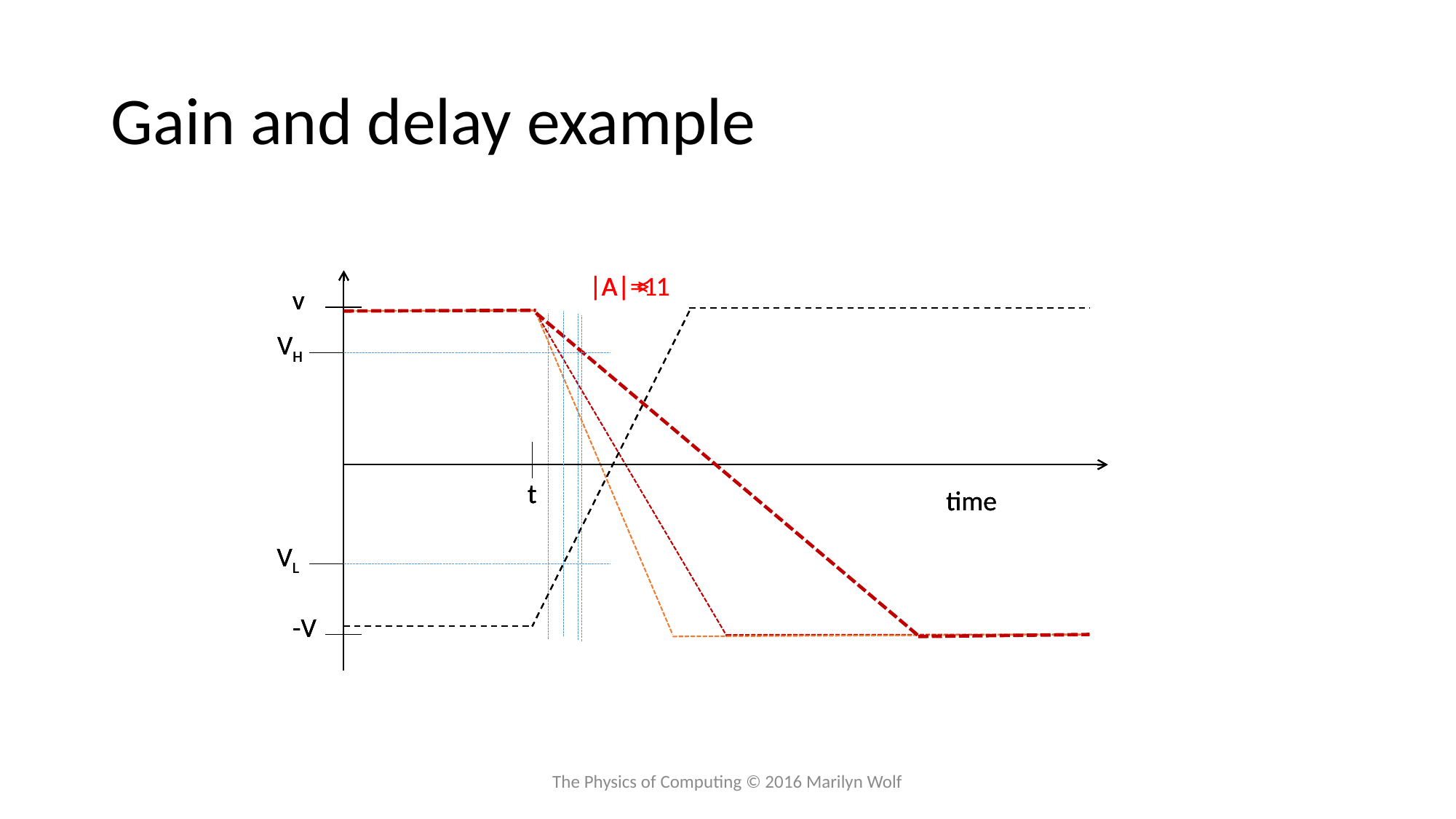

# Gain and delay example
|A| < 1
v
VH
t
time
VL
-V
|A|=1
v
VH
t
time
VL
-V
|A| > 1
v
VH
t
time
VL
-V
The Physics of Computing © 2016 Marilyn Wolf